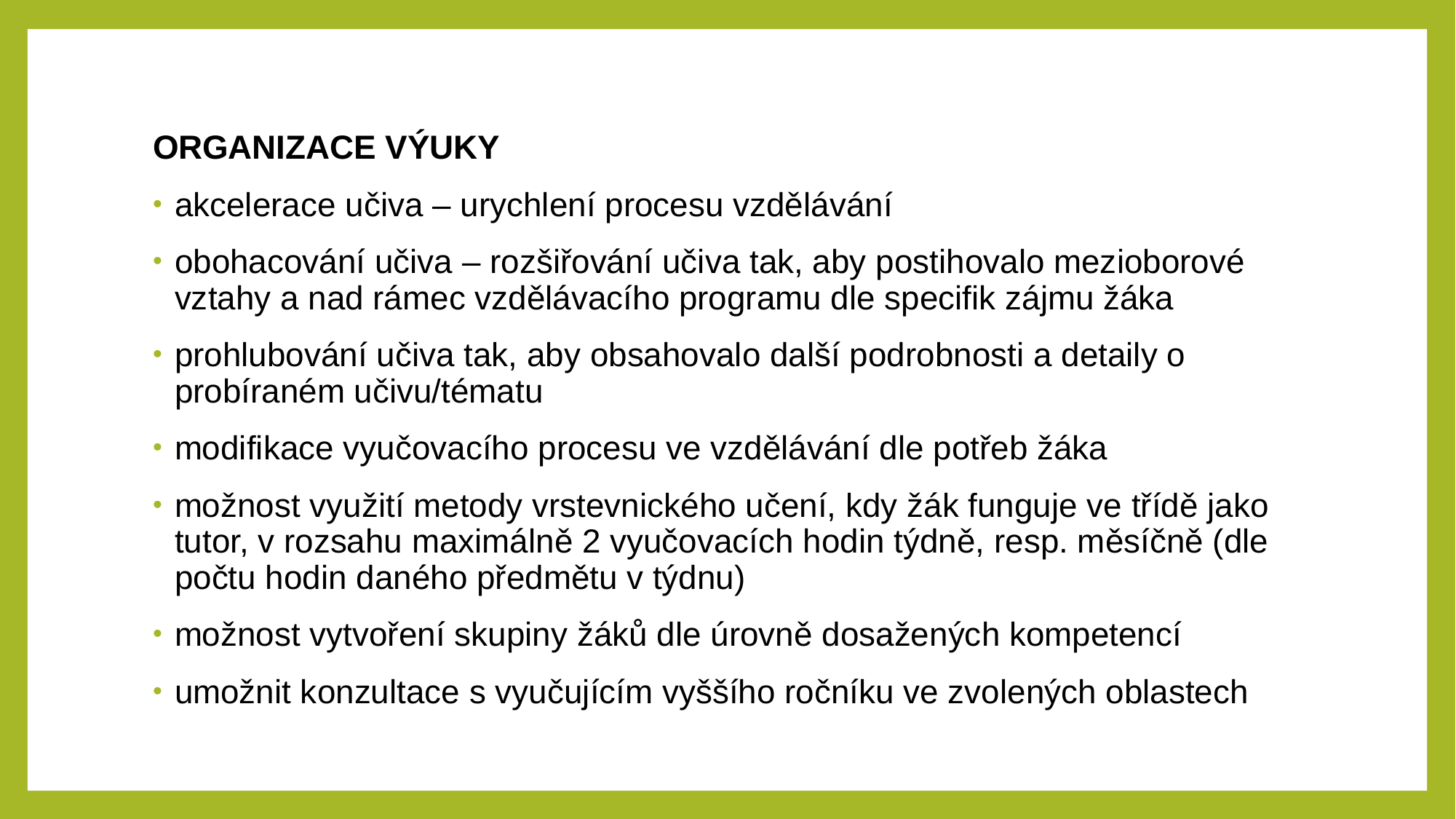

#
ORGANIZACE VÝUKY
akcelerace učiva – urychlení procesu vzdělávání
obohacování učiva – rozšiřování učiva tak, aby postihovalo mezioborové vztahy a nad rámec vzdělávacího programu dle specifik zájmu žáka
prohlubování učiva tak, aby obsahovalo další podrobnosti a detaily o probíraném učivu/tématu
modifikace vyučovacího procesu ve vzdělávání dle potřeb žáka
možnost využití metody vrstevnického učení, kdy žák funguje ve třídě jako tutor, v rozsahu maximálně 2 vyučovacích hodin týdně, resp. měsíčně (dle počtu hodin daného předmětu v týdnu)
možnost vytvoření skupiny žáků dle úrovně dosažených kompetencí
umožnit konzultace s vyučujícím vyššího ročníku ve zvolených oblastech